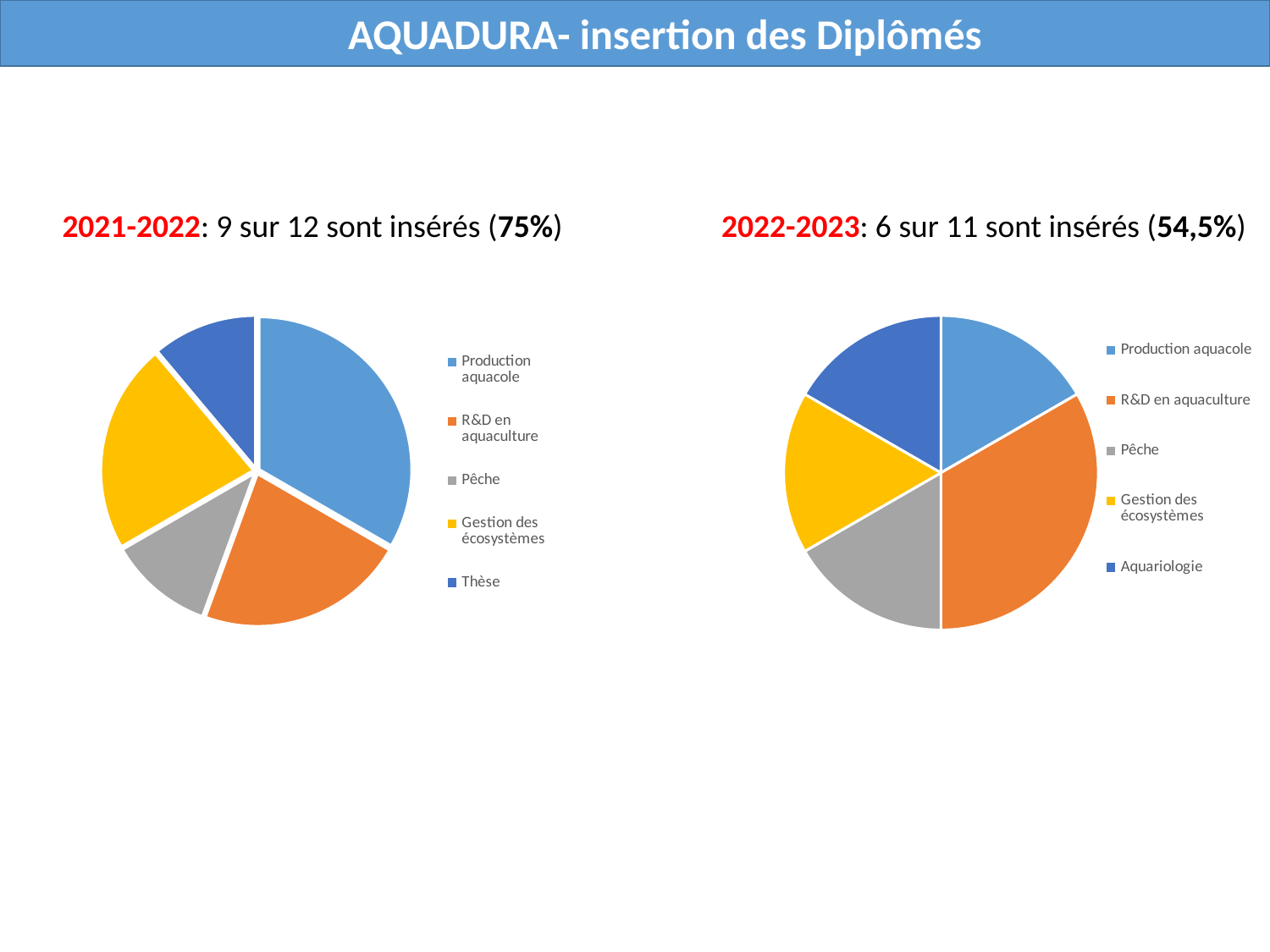

AQUADURA- insertion des Diplômés
2021-2022: 9 sur 12 sont insérés (75%)
2022-2023: 6 sur 11 sont insérés (54,5%)

### Chart

| Category |  |
|---|---|
| Production aquacole | 3.0 |
| R&D en aquaculture | 2.0 |
| Pêche | 1.0 |
| Gestion des écosystèmes | 2.0 |
| Thèse | 1.0 |

### Chart

| Category |  |
|---|---|
| Production aquacole | 1.0 |
| R&D en aquaculture | 2.0 |
| Pêche | 1.0 |
| Gestion des écosystèmes | 1.0 |
| Aquariologie | 1.0 |